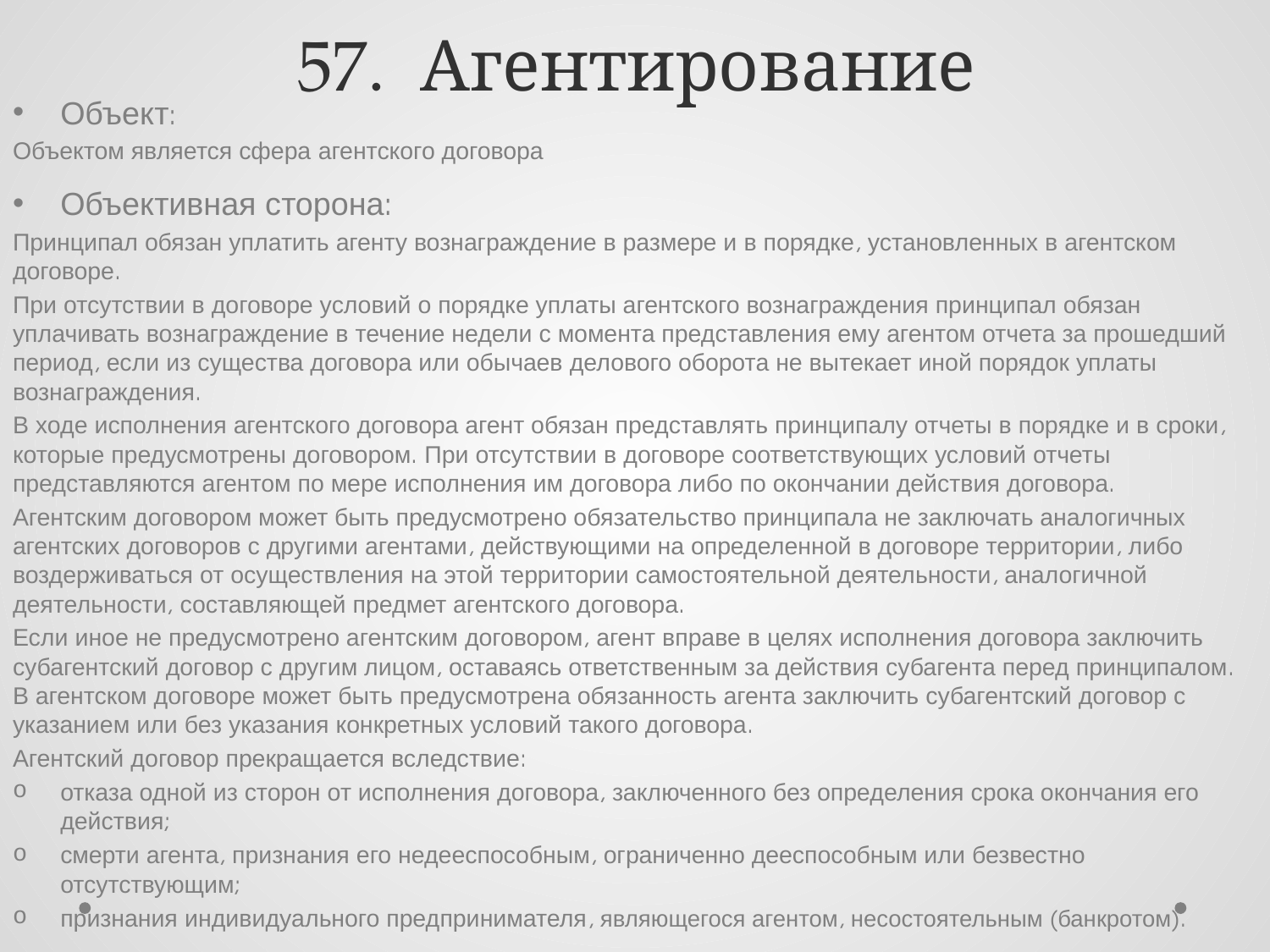

# 57.  Агентирование
Объект:
Объектом является сфера агентского договора

Объективная сторона:
Принципал обязан уплатить агенту вознаграждение в размере и в порядке, установленных в агентском договоре.
При отсутствии в договоре условий о порядке уплаты агентского вознаграждения принципал обязан уплачивать вознаграждение в течение недели с момента представления ему агентом отчета за прошедший период, если из существа договора или обычаев делового оборота не вытекает иной порядок уплаты вознаграждения.
В ходе исполнения агентского договора агент обязан представлять принципалу отчеты в порядке и в сроки, которые предусмотрены договором. При отсутствии в договоре соответствующих условий отчеты представляются агентом по мере исполнения им договора либо по окончании действия договора.
Агентским договором может быть предусмотрено обязательство принципала не заключать аналогичных агентских договоров с другими агентами, действующими на определенной в договоре территории, либо воздерживаться от осуществления на этой территории самостоятельной деятельности, аналогичной деятельности, составляющей предмет агентского договора.
Если иное не предусмотрено агентским договором, агент вправе в целях исполнения договора заключить субагентский договор с другим лицом, оставаясь ответственным за действия субагента перед принципалом. В агентском договоре может быть предусмотрена обязанность агента заключить субагентский договор с указанием или без указания конкретных условий такого договора.
Агентский договор прекращается вследствие:
отказа одной из сторон от исполнения договора, заключенного без определения срока окончания его действия;
смерти агента, признания его недееспособным, ограниченно дееспособным или безвестно отсутствующим;
признания индивидуального предпринимателя, являющегося агентом, несостоятельным (банкротом).